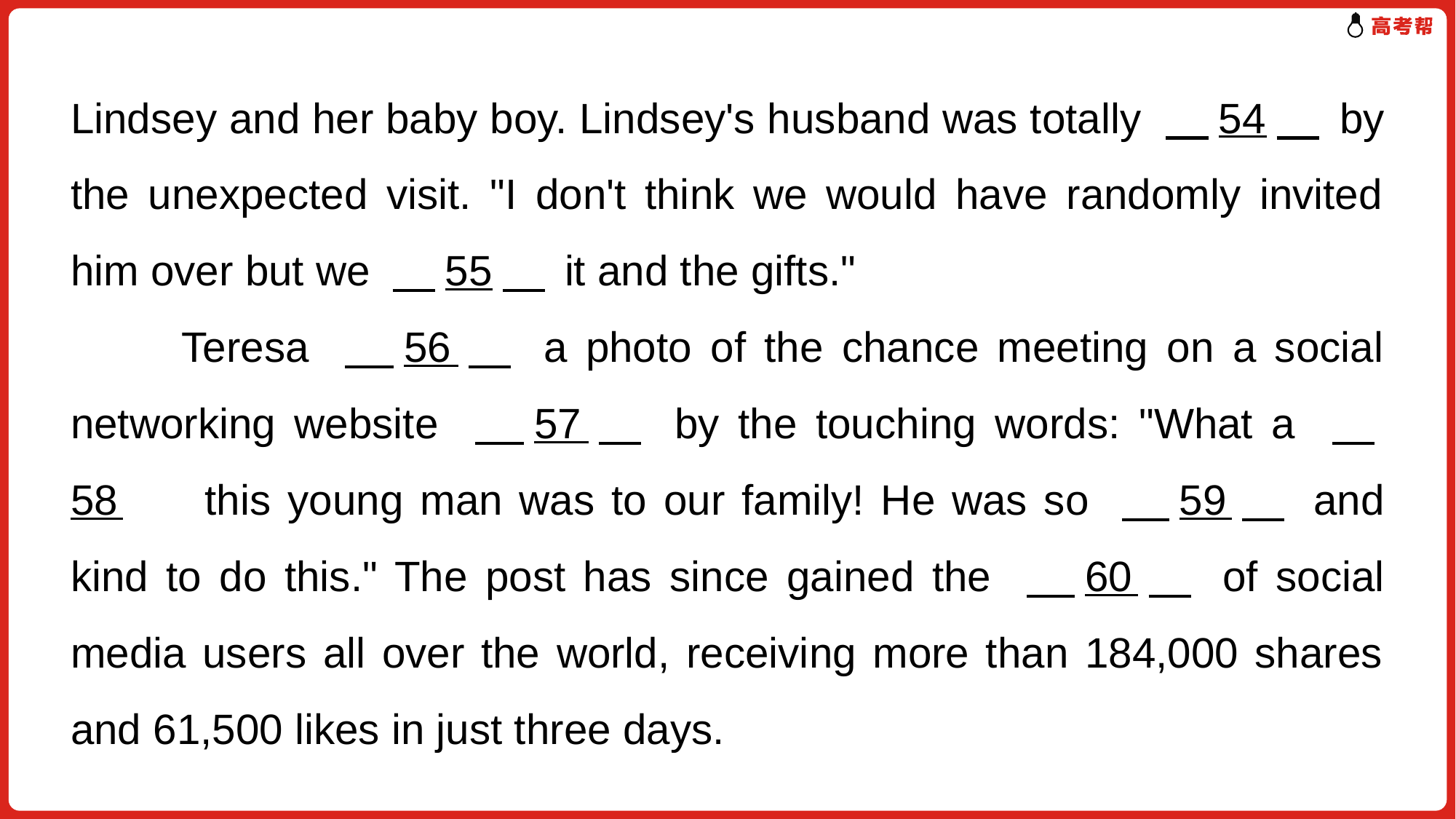

Lindsey and her baby boy. Lindsey's husband was totally 　54　 by the unexpected visit. "I don't think we would have randomly invited him over but we 　55　 it and the gifts."
      Teresa 　56　 a photo of the chance meeting on a social networking website 　57　 by the touching words: "What a 　58　 this young man was to our family! He was so 　59　 and kind to do this." The post has since gained the 　60　 of social media users all over the world, receiving more than 184,000 shares and 61,500 likes in just three days.